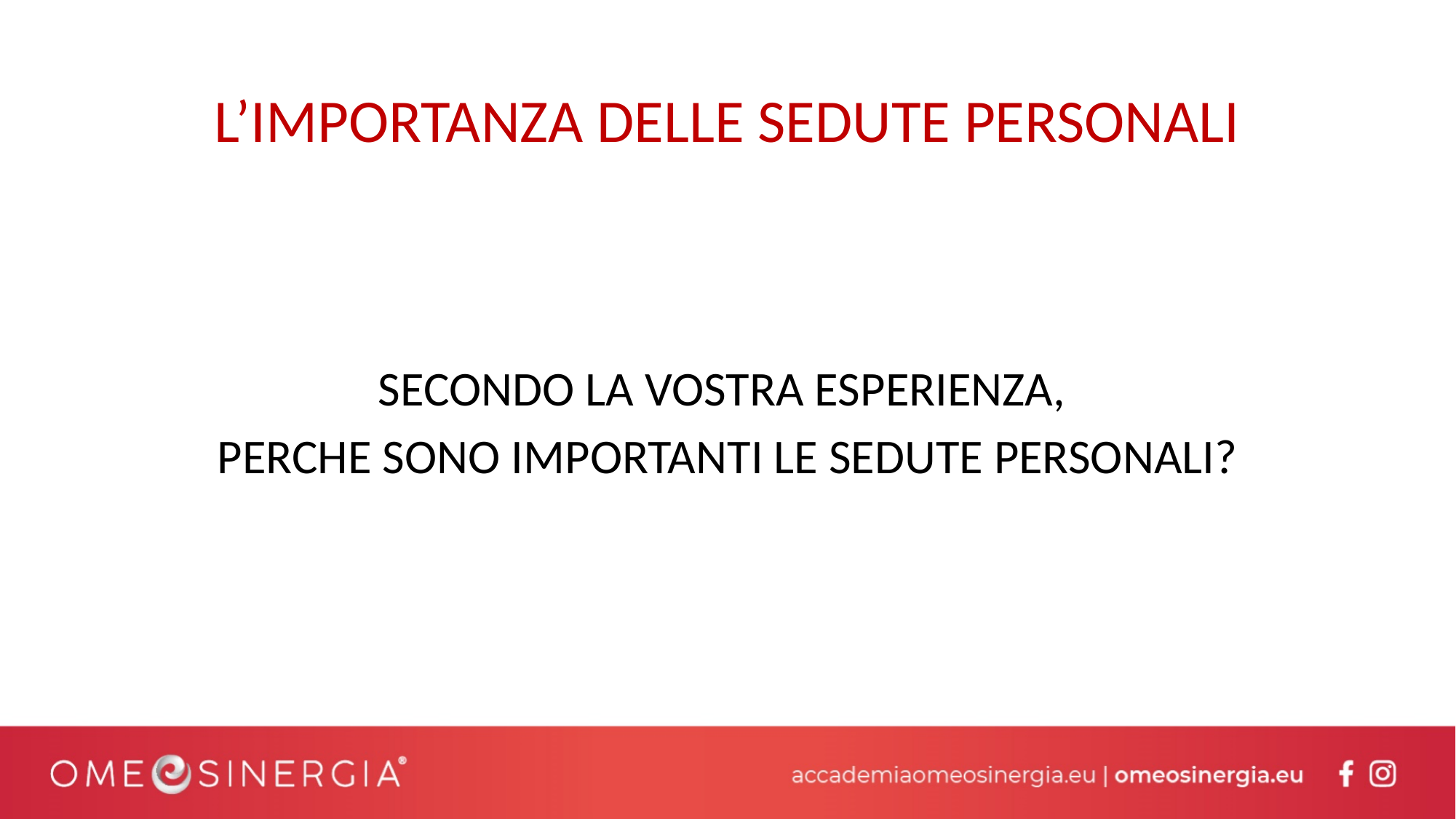

# L’IMPORTANZA DELLE SEDUTE PERSONALI

SECONDO LA VOSTRA ESPERIENZA,
PERCHE SONO IMPORTANTI LE SEDUTE PERSONALI?